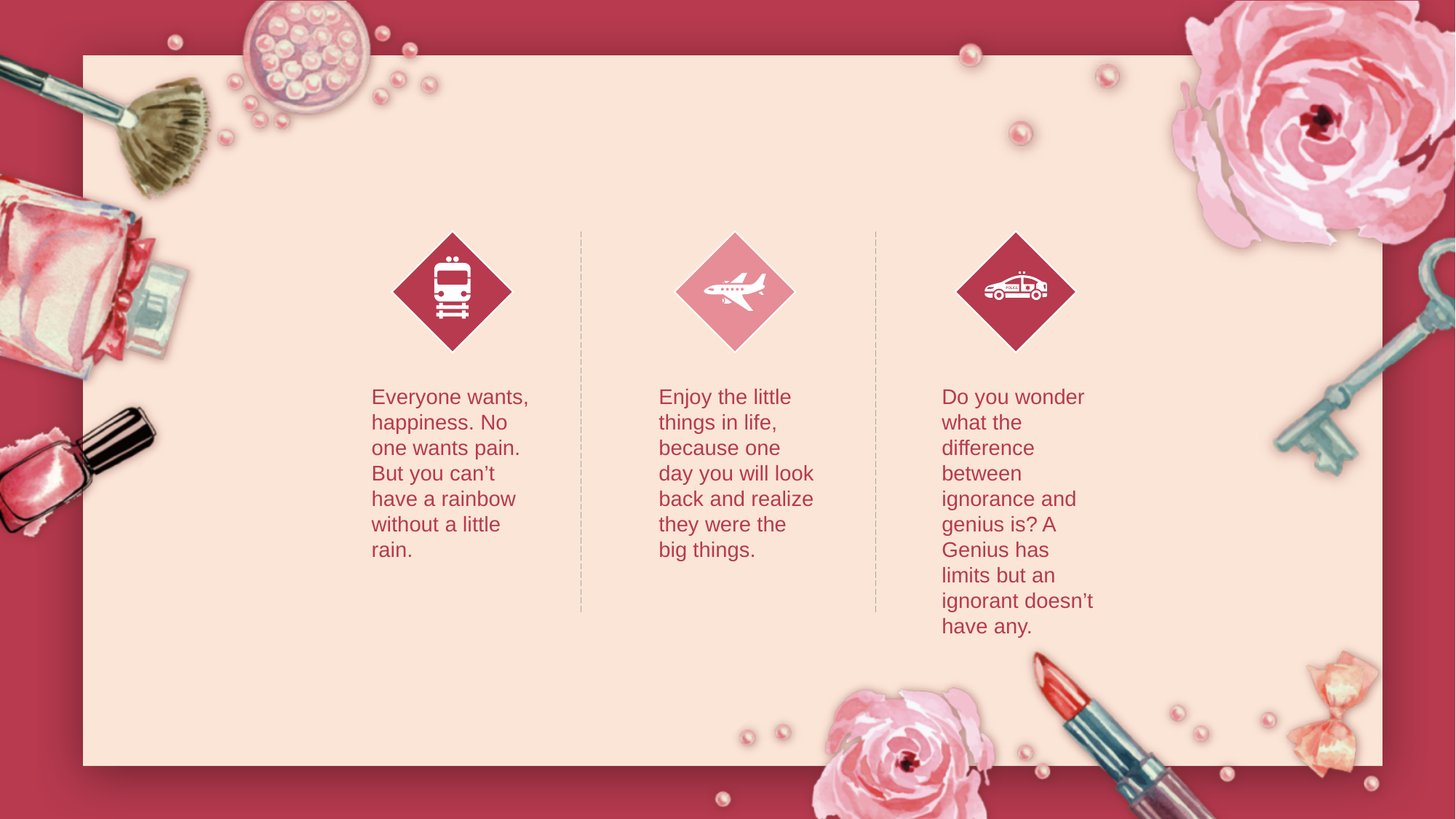

#

Everyone wants, happiness. No one wants pain. But you can’t have a rainbow without a little rain.
Enjoy the little things in life, because one day you will look back and realize they were the big things.
Do you wonder what the difference between ignorance and genius is? A Genius has limits but an ignorant doesn’t have any.